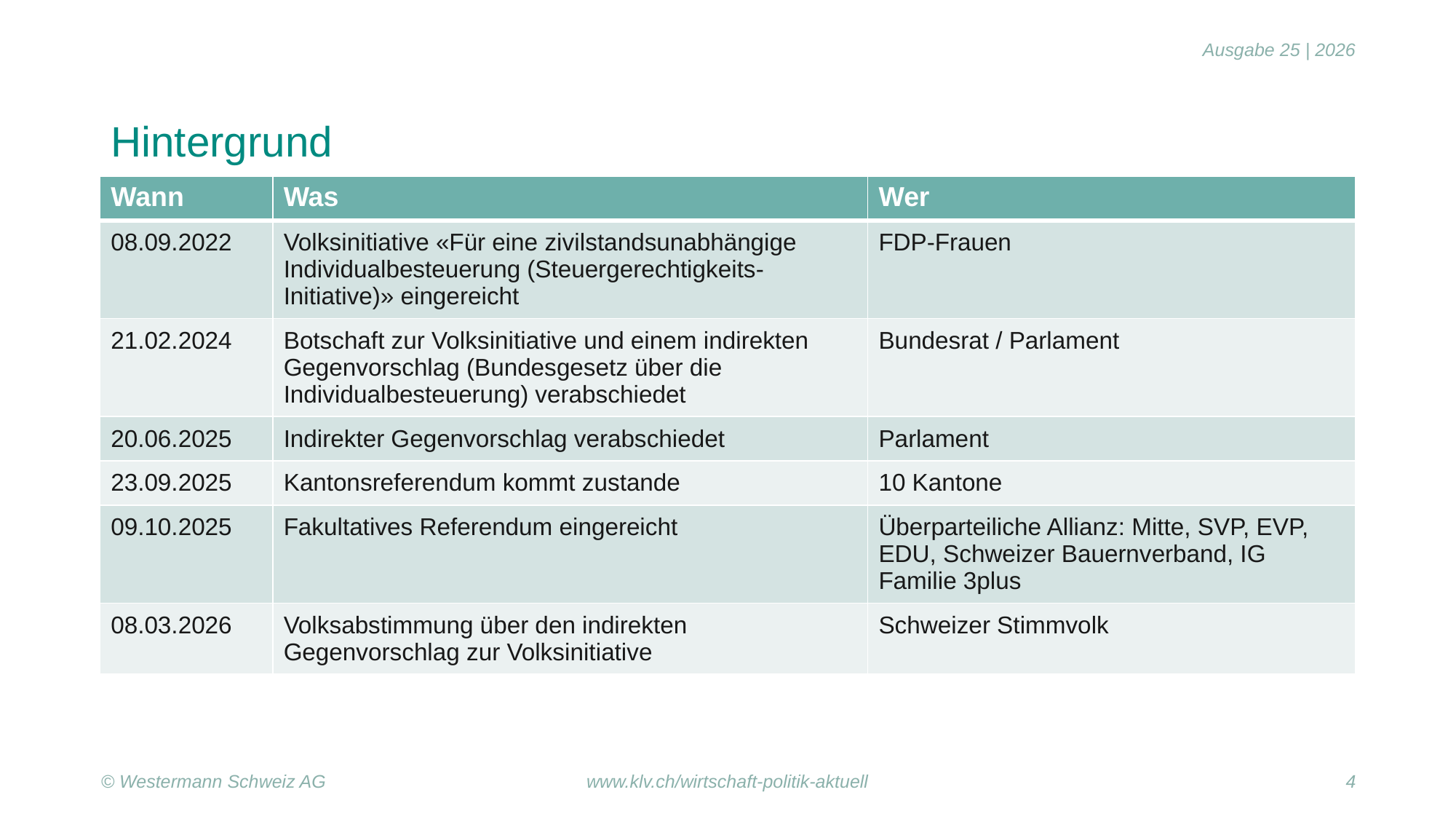

Hintergrund
| Wann | Was | Wer |
| --- | --- | --- |
| 08.09.2022 | Volksinitiative «Für eine zivilstandsunabhängige Individualbesteuerung (Steuergerechtigkeits-Initiative)» eingereicht | FDP-Frauen |
| 21.02.2024 | Botschaft zur Volksinitiative und einem indirekten Gegenvorschlag (Bundesgesetz über die Individualbesteuerung) verabschiedet | Bundesrat / Parlament |
| 20.06.2025 | Indirekter Gegenvorschlag verabschiedet | Parlament |
| 23.09.2025 | Kantonsreferendum kommt zustande | 10 Kantone |
| 09.10.2025 | Fakultatives Referendum eingereicht | Überparteiliche Allianz: Mitte, SVP, EVP, EDU, Schweizer Bauernverband, IG Familie 3plus |
| 08.03.2026 | Volksabstimmung über den indirekten Gegenvorschlag zur Volksinitiative | Schweizer Stimmvolk |